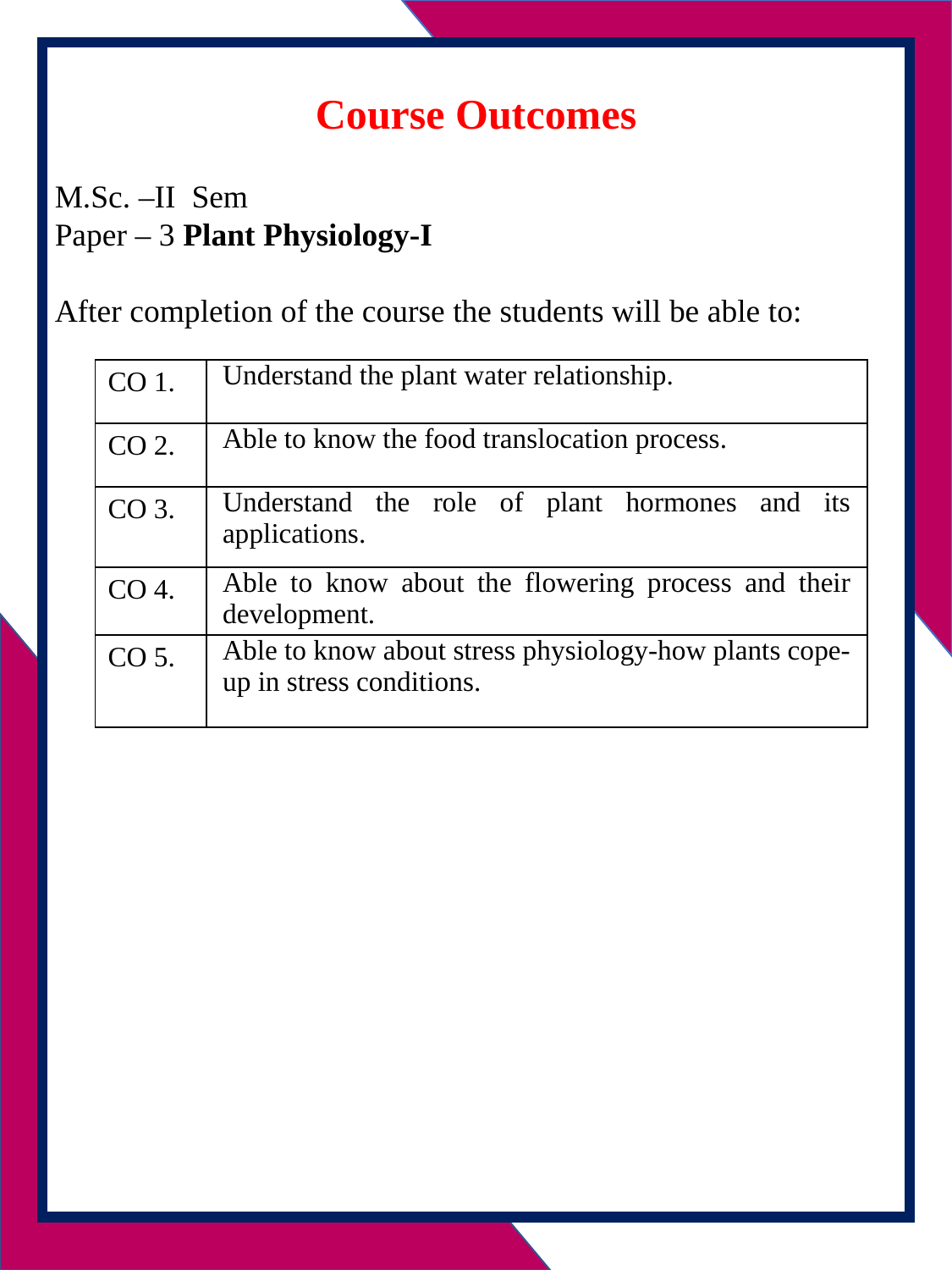

Course Outcomes

M.Sc. –II  Sem
Paper – 3 Plant Physiology-I

After completion of the course the students will be able to:

| CO 1. | Understand the plant water relationship. |
| --- | --- |
| CO 2. | Able to know the food translocation process. |
| CO 3. | Understand the role of plant hormones and its applications. |
| CO 4. | Able to know about the flowering process and their development. |
| CO 5. | Able to know about stress physiology-how plants cope-up in stress conditions. |